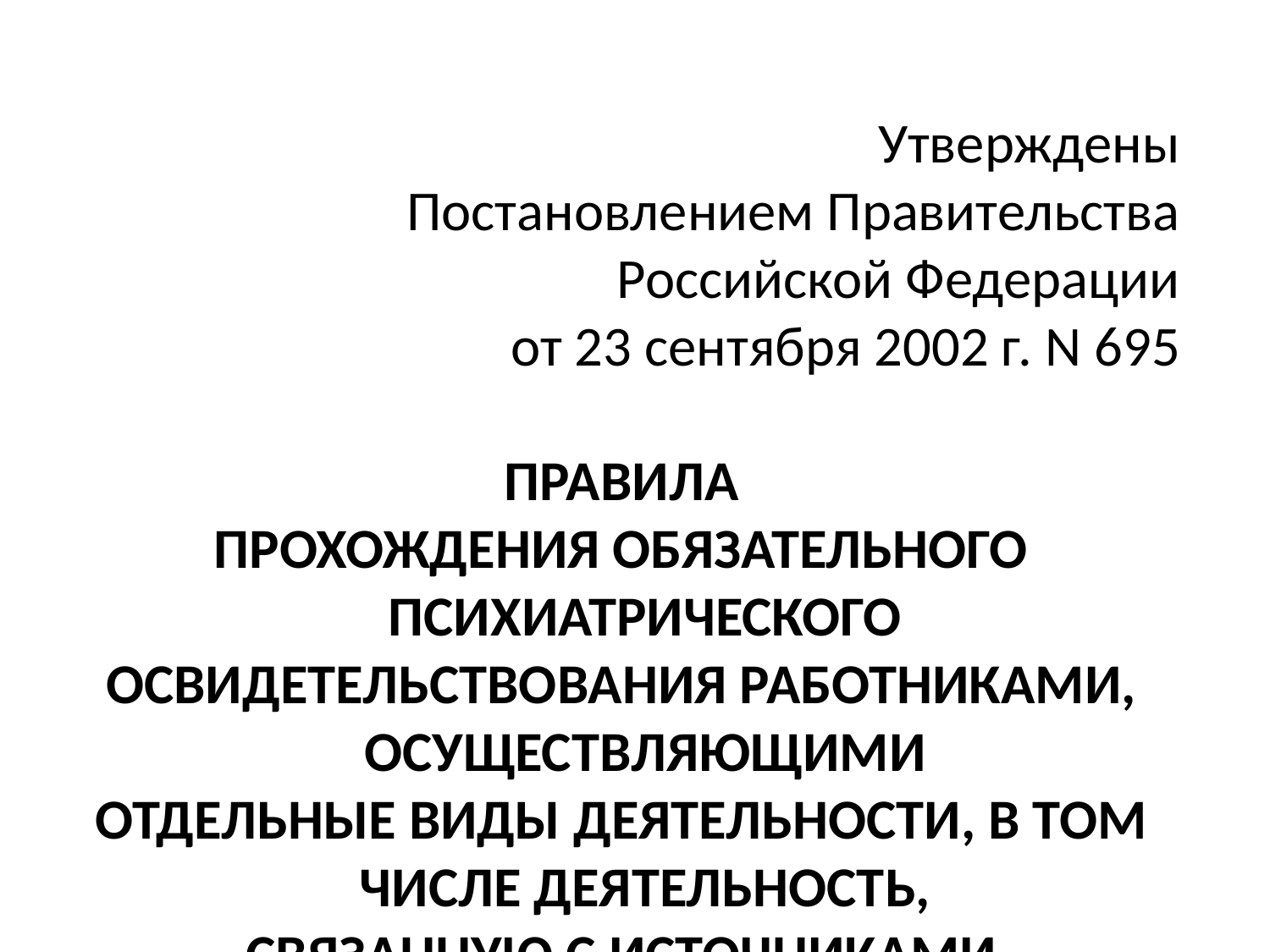

Утверждены
Постановлением Правительства
Российской Федерации
от 23 сентября 2002 г. N 695

ПРАВИЛА
ПРОХОЖДЕНИЯ ОБЯЗАТЕЛЬНОГО ПСИХИАТРИЧЕСКОГО
ОСВИДЕТЕЛЬСТВОВАНИЯ РАБОТНИКАМИ, ОСУЩЕСТВЛЯЮЩИМИ
ОТДЕЛЬНЫЕ ВИДЫ ДЕЯТЕЛЬНОСТИ, В ТОМ ЧИСЛЕ ДЕЯТЕЛЬНОСТЬ,
СВЯЗАННУЮ С ИСТОЧНИКАМИ ПОВЫШЕННОЙ ОПАСНОСТИ (С ВЛИЯНИЕМ
ВРЕДНЫХ ВЕЩЕСТВ И НЕБЛАГОПРИЯТНЫХ ПРОИЗВОДСТВЕННЫХ
ФАКТОРОВ), А ТАКЖЕ РАБОТАЮЩИМИ В УСЛОВИЯХ
ПОВЫШЕННОЙ ОПАСНОСТИ